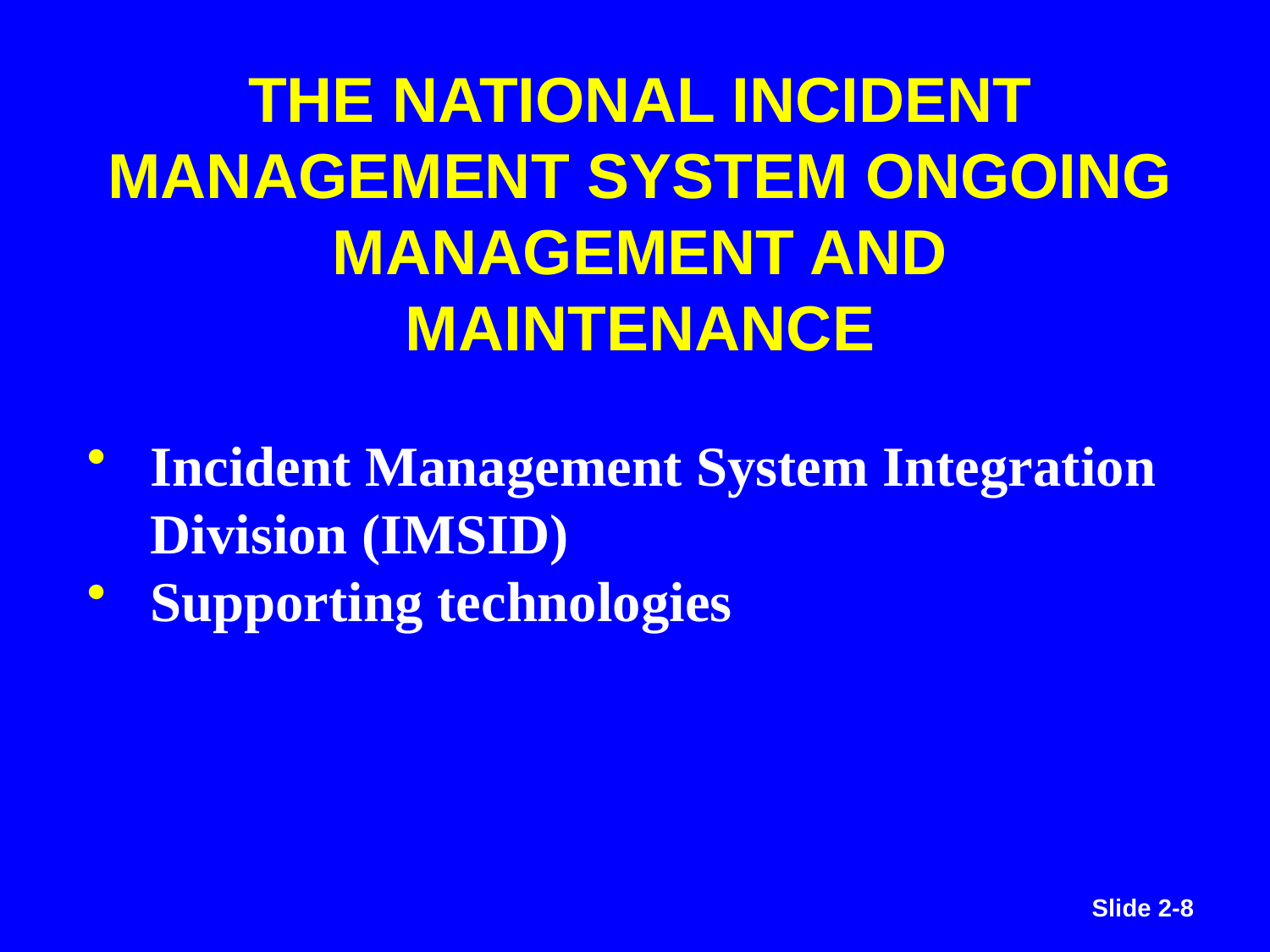

THE NATIONAL INCIDENT MANAGEMENT SYSTEM ONGOING MANAGEMENT AND MAINTENANCE
Incident Management System Integration Division (IMSID)
Supporting technologies

Slide 2-8